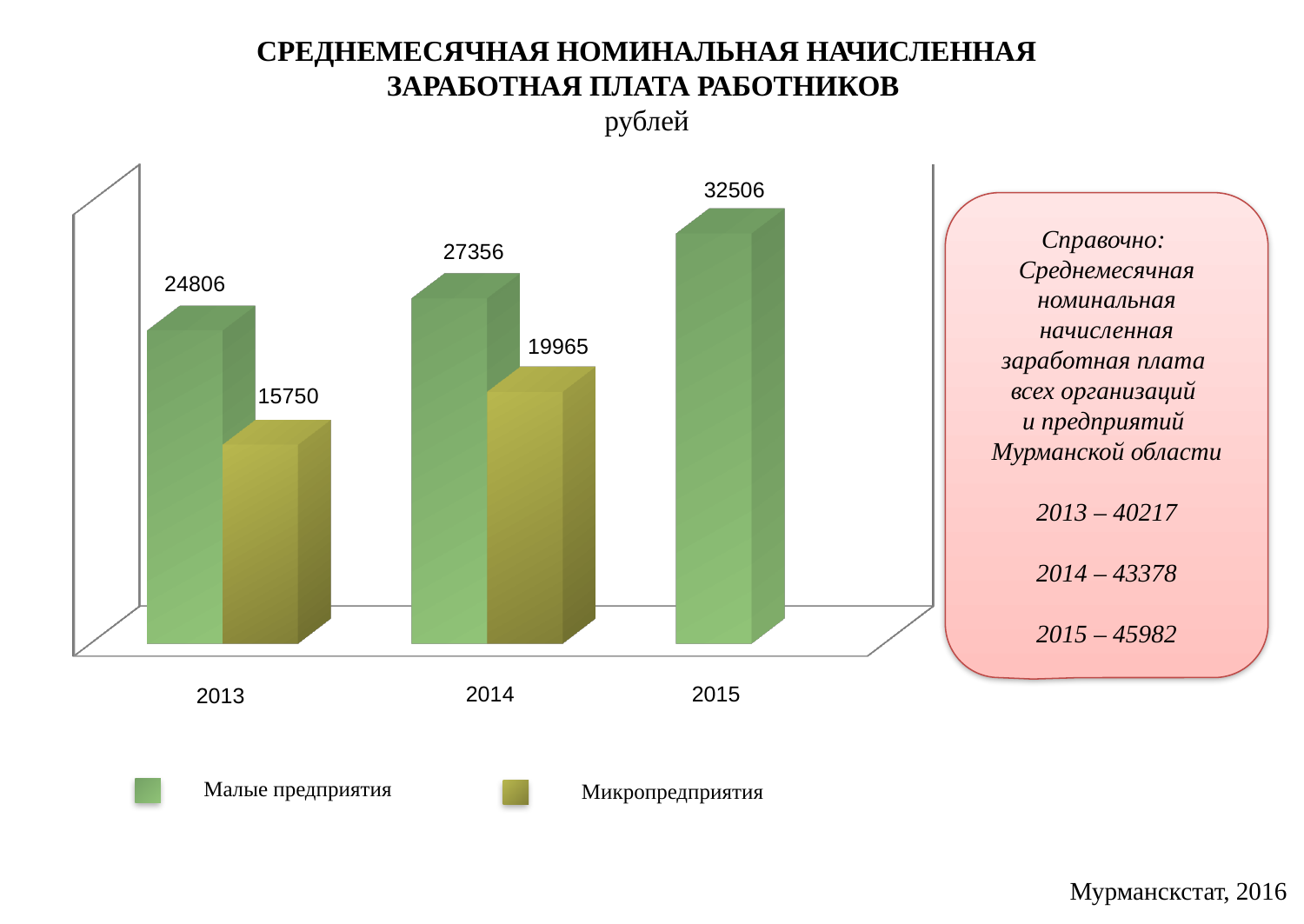

СРЕДНЕМЕСЯЧНАЯ НОМИНАЛЬНАЯ НАЧИСЛЕННАЯ
ЗАРАБОТНАЯ ПЛАТА РАБОТНИКОВ
рублей

[unsupported chart]

Справочно:
Среднемесячная номинальная начисленная заработная плата
всех организаций
и предприятий
Мурманской области

2013 – 40217

2014 – 43378

2015 – 45982
2013
2014
2015
Микропредприятия
Малые предприятия

Мурманскстат, 2016